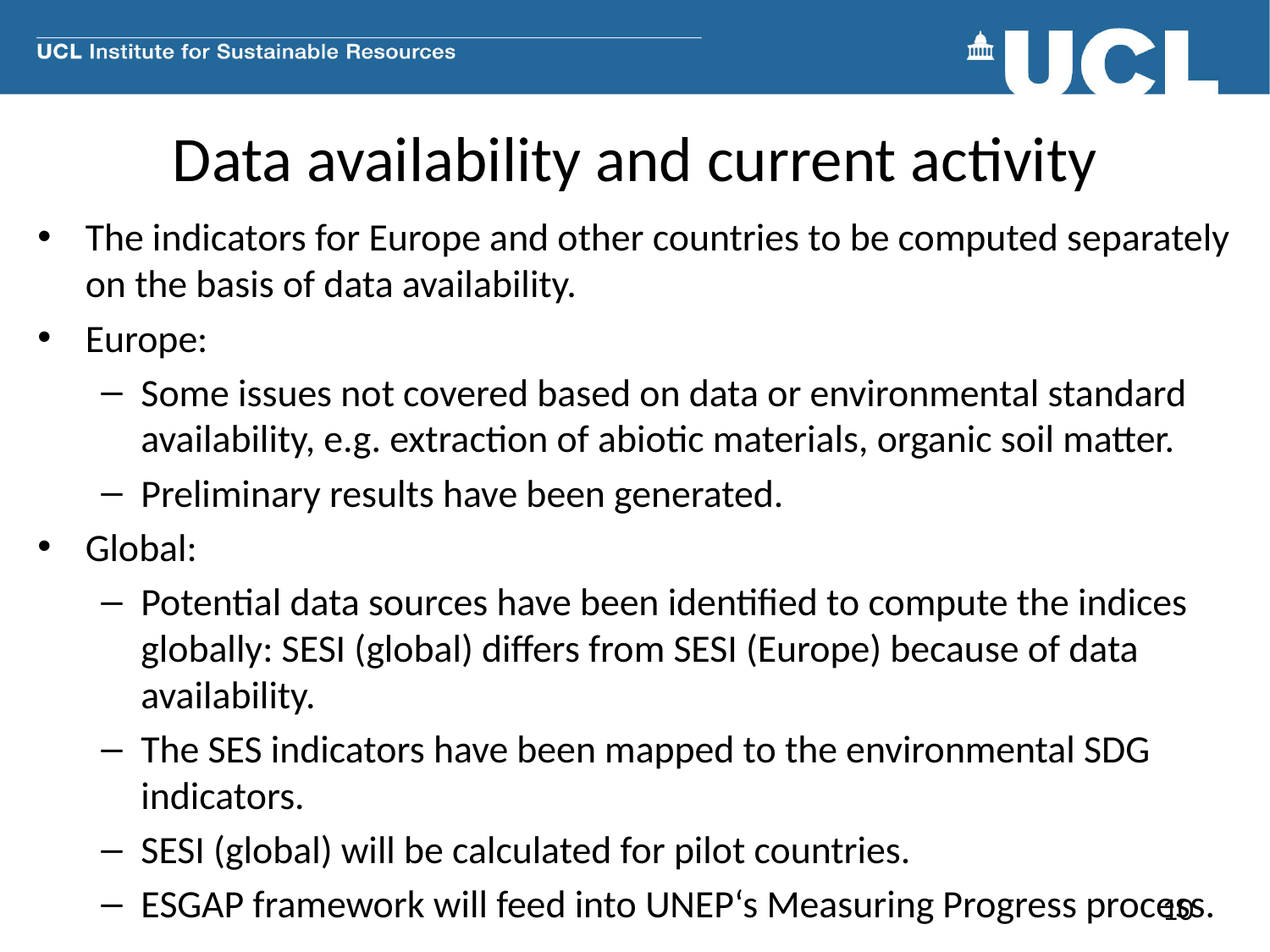

# Data availability and current activity
The indicators for Europe and other countries to be computed separately on the basis of data availability.
Europe:
Some issues not covered based on data or environmental standard availability, e.g. extraction of abiotic materials, organic soil matter.
Preliminary results have been generated.
Global:
Potential data sources have been identified to compute the indices globally: SESI (global) differs from SESI (Europe) because of data availability.
The SES indicators have been mapped to the environmental SDG indicators.
SESI (global) will be calculated for pilot countries.
ESGAP framework will feed into UNEP‘s Measuring Progress process.
10